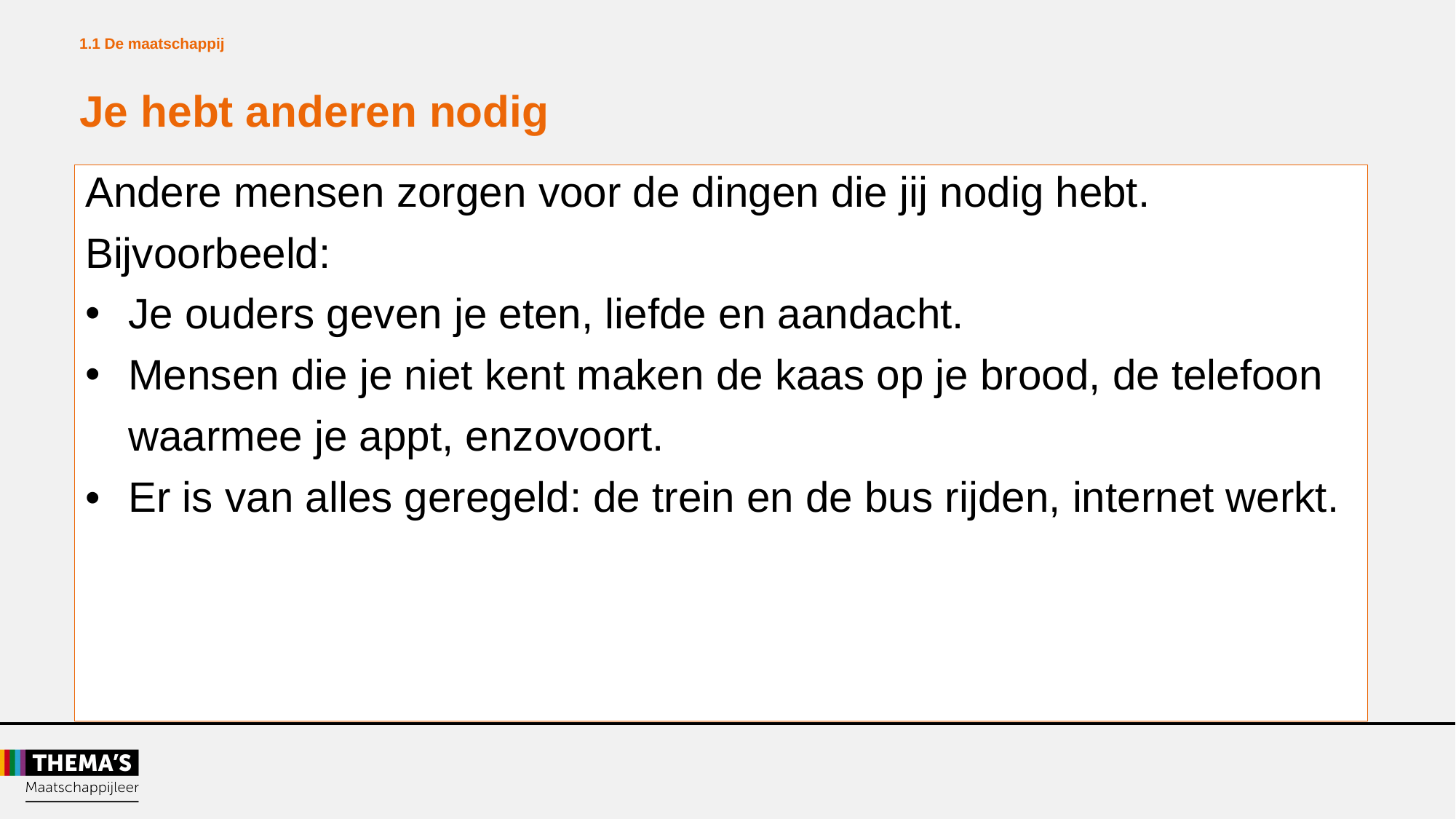

1.1 De maatschappij
Je hebt anderen nodig
Andere mensen zorgen voor de dingen die jij nodig hebt.
Bijvoorbeeld:
Je ouders geven je eten, liefde en aandacht.
Mensen die je niet kent maken de kaas op je brood, de telefoon
	waarmee je appt, enzovoort.
• 	Er is van alles geregeld: de trein en de bus rijden, internet werkt.